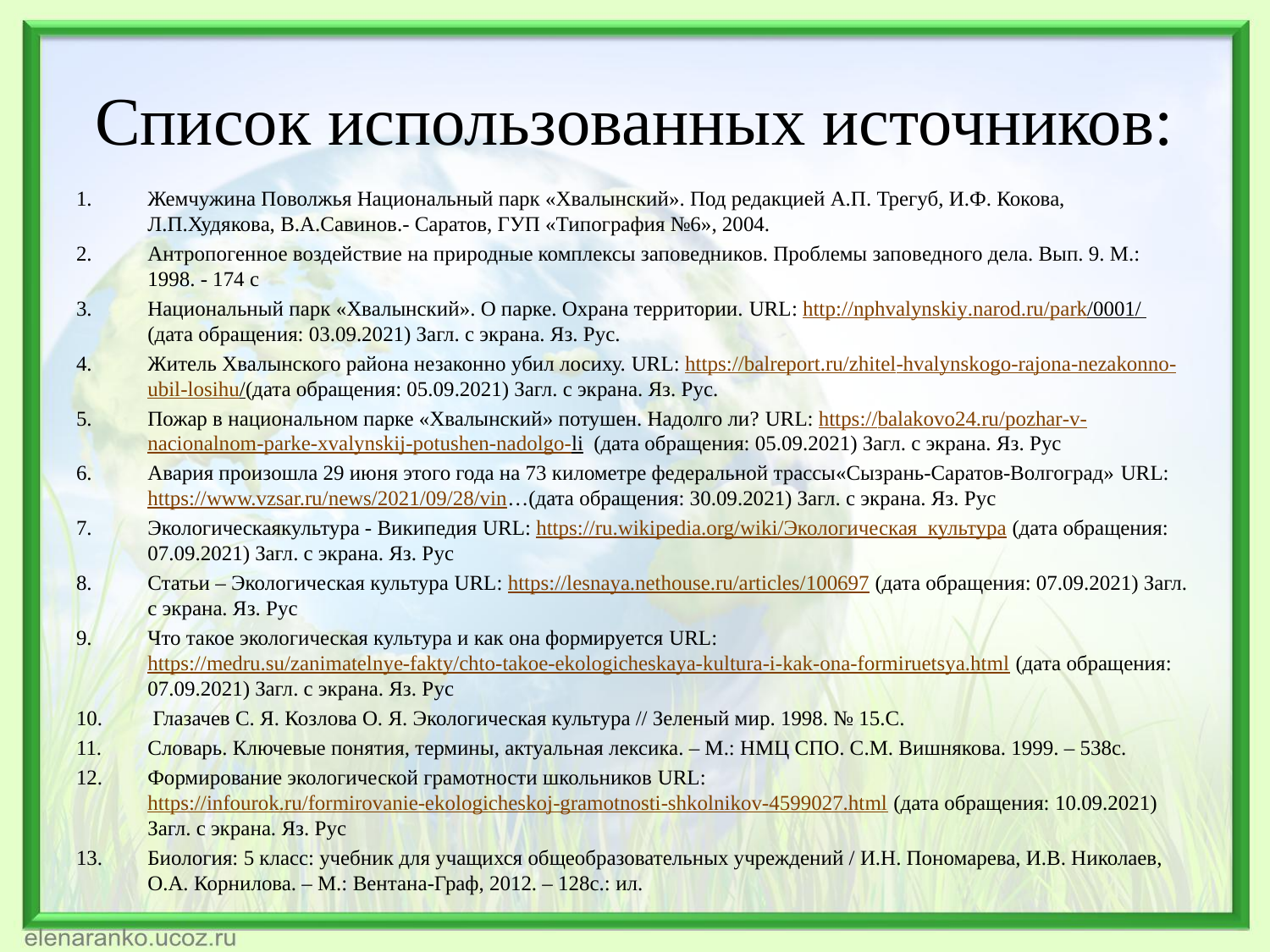

# Список использованных источников:
Жемчужина Поволжья Национальный парк «Хвалынский». Под редакцией А.П. Трегуб, И.Ф. Кокова, Л.П.Худякова, В.А.Савинов.- Саратов, ГУП «Типография №6», 2004.
Антропогенное воздействие на природные комплексы заповедников. Проблемы заповедного дела. Вып. 9. М.: 1998. - 174 с
Национальный парк «Хвалынский». О парке. Охрана территории. URL: http://nphvalynskiy.narod.ru/park/0001/  (дата обращения: 03.09.2021) Загл. с экрана. Яз. Рус.
Житель Хвалынского района незаконно убил лосиху. URL: https://balreport.ru/zhitel-hvalynskogo-rajona-nezakonno-ubil-losihu/(дата обращения: 05.09.2021) Загл. с экрана. Яз. Рус.
Пожар в национальном парке «Хвалынский» потушен. Надолго ли? URL: https://balakovo24.ru/pozhar-v-nacionalnom-parke-xvalynskij-potushen-nadolgo-li  (дата обращения: 05.09.2021) Загл. с экрана. Яз. Рус
Авария произошла 29 июня этого года на 73 километре федеральной трассы«Сызрань-Саратов-Волгоград» URL: https://www.vzsar.ru/news/2021/09/28/vin…(дата обращения: 30.09.2021) Загл. с экрана. Яз. Рус
Экологическаякультура - Википедия URL: https://ru.wikipedia.org/wiki/Экологическая_культура (дата обращения: 07.09.2021) Загл. с экрана. Яз. Рус
Статьи – Экологическая культура URL: https://lesnaya.nethouse.ru/articles/100697 (дата обращения: 07.09.2021) Загл. с экрана. Яз. Рус
Что такое экологическая культура и как она формируется URL: https://medru.su/zanimatelnye-fakty/chto-takoe-ekologicheskaya-kultura-i-kak-ona-formiruetsya.html (дата обращения: 07.09.2021) Загл. с экрана. Яз. Рус
 Глазачев С. Я. Козлова О. Я. Экологическая культура // Зеленый мир. 1998. № 15.С.
Словарь. Ключевые понятия, термины, актуальная лексика. – М.: НМЦ СПО. С.М. Вишнякова. 1999. – 538с.
Формирование экологической грамотности школьников URL: https://infourok.ru/formirovanie-ekologicheskoj-gramotnosti-shkolnikov-4599027.html (дата обращения: 10.09.2021) Загл. с экрана. Яз. Рус
Биология: 5 класс: учебник для учащихся общеобразовательных учреждений / И.Н. Пономарева, И.В. Николаев, О.А. Корнилова. – М.: Вентана-Граф, 2012. – 128с.: ил.